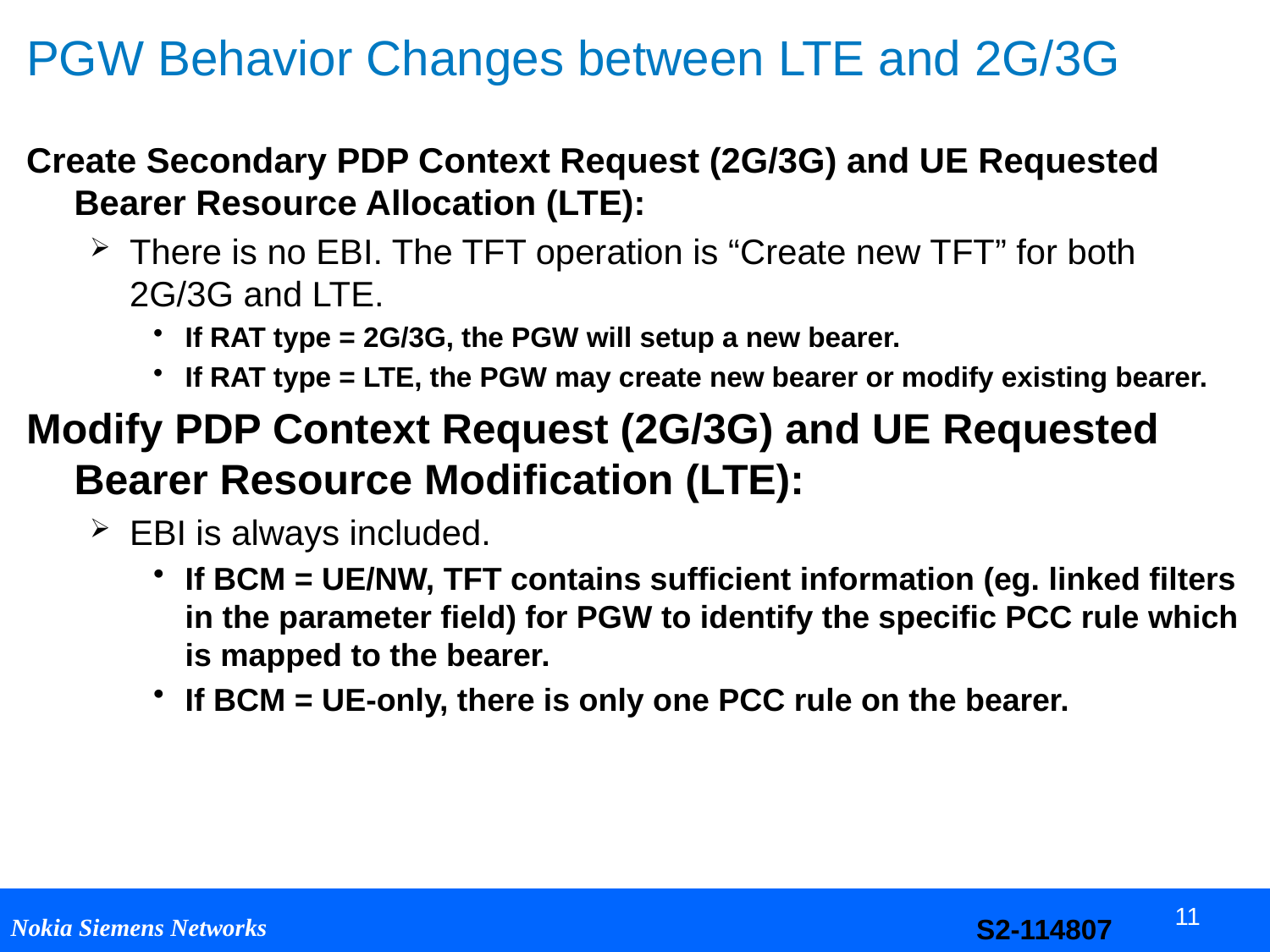

# PGW Behavior Changes between LTE and 2G/3G
Create Secondary PDP Context Request (2G/3G) and UE Requested Bearer Resource Allocation (LTE):
There is no EBI. The TFT operation is “Create new TFT” for both 2G/3G and LTE.
If RAT type = 2G/3G, the PGW will setup a new bearer.
If RAT type = LTE, the PGW may create new bearer or modify existing bearer.
Modify PDP Context Request (2G/3G) and UE Requested Bearer Resource Modification (LTE):
EBI is always included.
If BCM = UE/NW, TFT contains sufficient information (eg. linked filters in the parameter field) for PGW to identify the specific PCC rule which is mapped to the bearer.
If BCM = UE-only, there is only one PCC rule on the bearer.